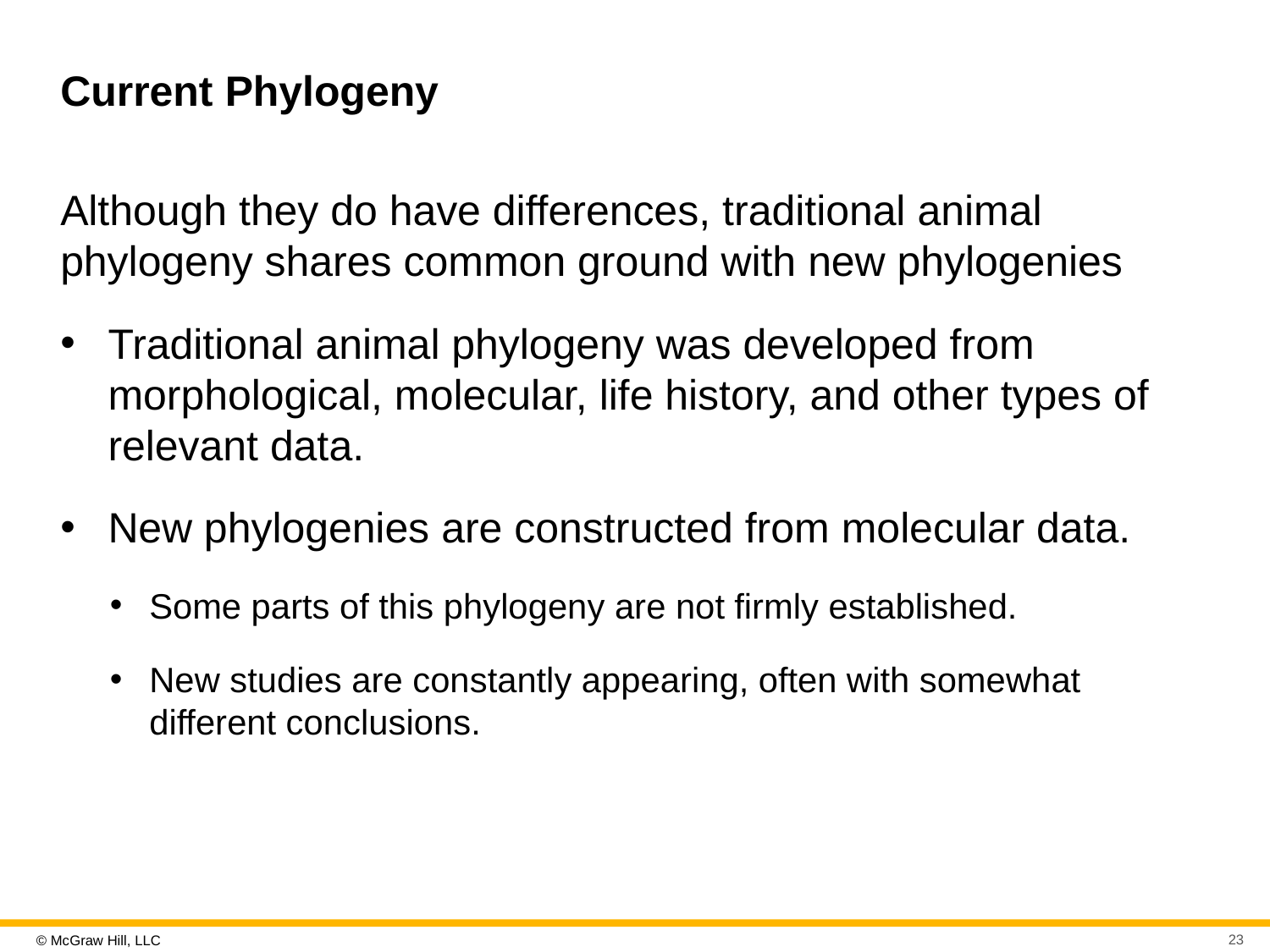

# Current Phylogeny
Although they do have differences, traditional animal phylogeny shares common ground with new phylogenies
Traditional animal phylogeny was developed from morphological, molecular, life history, and other types of relevant data.
New phylogenies are constructed from molecular data.
Some parts of this phylogeny are not firmly established.
New studies are constantly appearing, often with somewhat different conclusions.
23